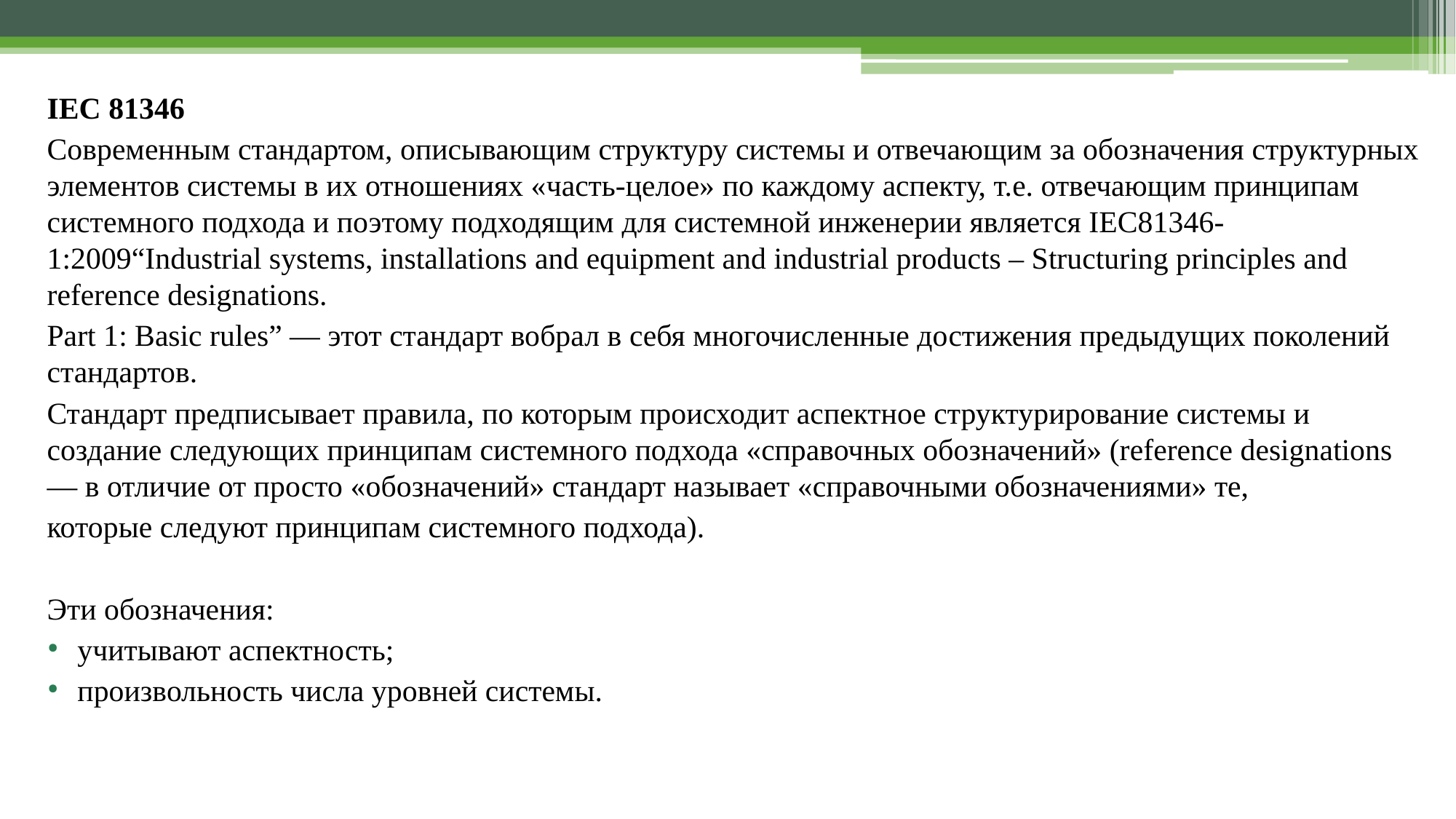

IEC 81346
Современным стандартом, описывающим структуру системы и отвечающим за обозначения структурных элементов системы в их отношениях «часть-целое» по каждому аспекту, т.е. отвечающим принципам системного подхода и поэтому подходящим для системной инженерии является IEC81346-1:2009“Industrial systems, installations and equipment and industrial products – Structuring principles and reference designations.
Part 1: Basic rules” — этот стандарт вобрал в себя многочисленные достижения предыдущих поколений стандартов.
Стандарт предписывает правила, по которым происходит аспектное структурирование системы и создание следующих принципам системного подхода «справочных обозначений» (reference designations — в отличие от просто «обозначений» стандарт называет «справочными обозначениями» те,
которые следуют принципам системного подхода).

Эти обозначения:
учитывают аспектность;
произвольность числа уровней системы.